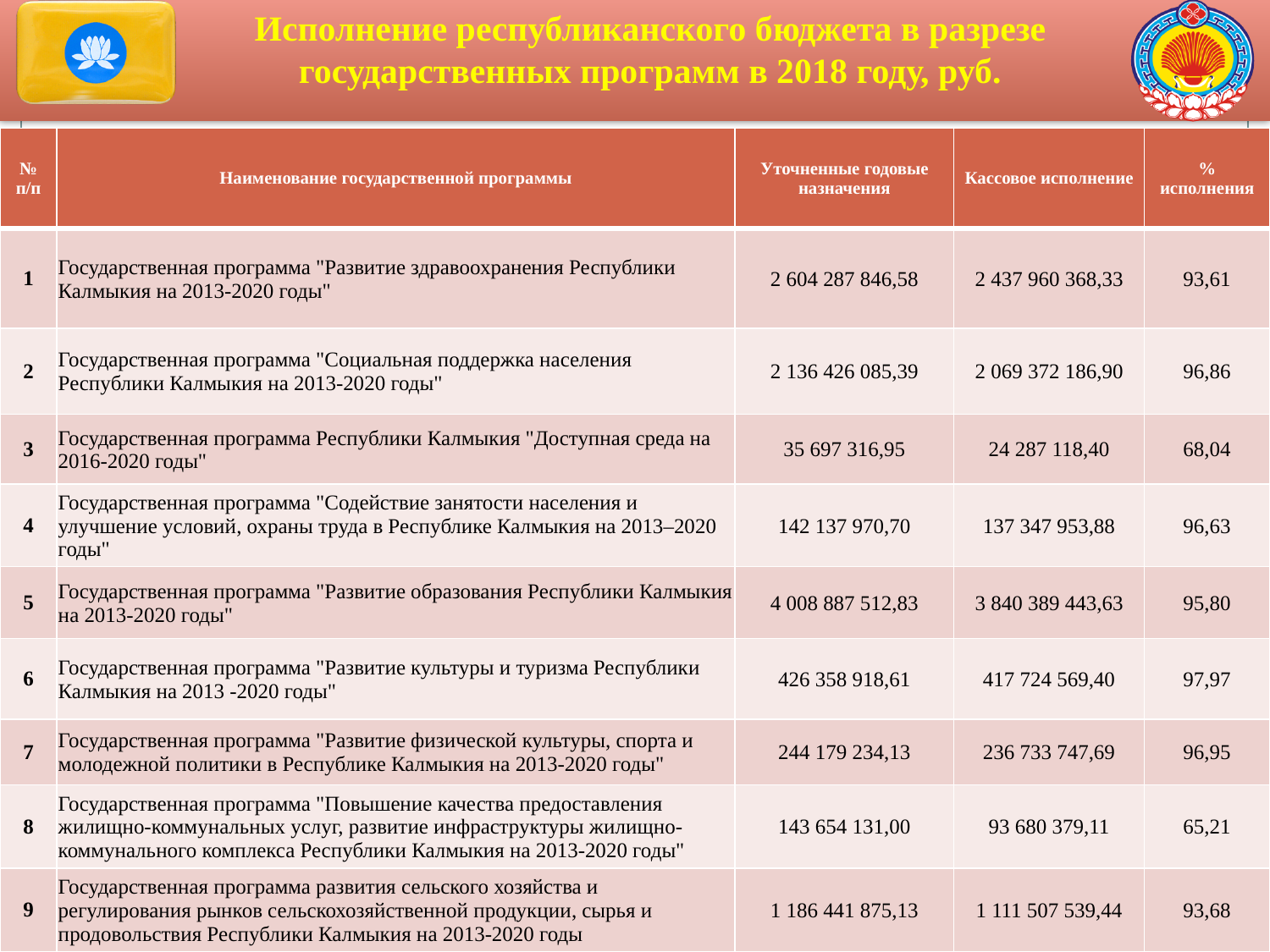

Исполнение республиканского бюджета в разрезе государственных программ в 2018 году, руб.

| № п/п | Наименование государственной программы | Уточненные годовые назначения | Кассовое исполнение | % исполнения |
| --- | --- | --- | --- | --- |
| 1 | Государственная программа "Развитие здравоохранения Республики Калмыкия на 2013-2020 годы" | 2 604 287 846,58 | 2 437 960 368,33 | 93,61 |
| 2 | Государственная программа "Социальная поддержка населения Республики Калмыкия на 2013-2020 годы" | 2 136 426 085,39 | 2 069 372 186,90 | 96,86 |
| 3 | Государственная программа Республики Калмыкия "Доступная среда на 2016-2020 годы" | 35 697 316,95 | 24 287 118,40 | 68,04 |
| 4 | Государственная программа "Содействие занятости населения и улучшение условий, охраны труда в Республике Калмыкия на 2013–2020 годы" | 142 137 970,70 | 137 347 953,88 | 96,63 |
| 5 | Государственная программа "Развитие образования Республики Калмыкия на 2013-2020 годы" | 4 008 887 512,83 | 3 840 389 443,63 | 95,80 |
| 6 | Государственная программа "Развитие культуры и туризма Республики Калмыкия на 2013 -2020 годы" | 426 358 918,61 | 417 724 569,40 | 97,97 |
| 7 | Государственная программа "Развитие физической культуры, спорта и молодежной политики в Республике Калмыкия на 2013-2020 годы" | 244 179 234,13 | 236 733 747,69 | 96,95 |
| 8 | Государственная программа "Повышение качества предоставления жилищно-коммунальных услуг, развитие инфраструктуры жилищно-коммунального комплекса Республики Калмыкия на 2013-2020 годы" | 143 654 131,00 | 93 680 379,11 | 65,21 |
| 9 | Государственная программа развития сельского хозяйства и регулирования рынков сельскохозяйственной продукции, сырья и продовольствия Республики Калмыкия на 2013-2020 годы | 1 186 441 875,13 | 1 111 507 539,44 | 93,68 |